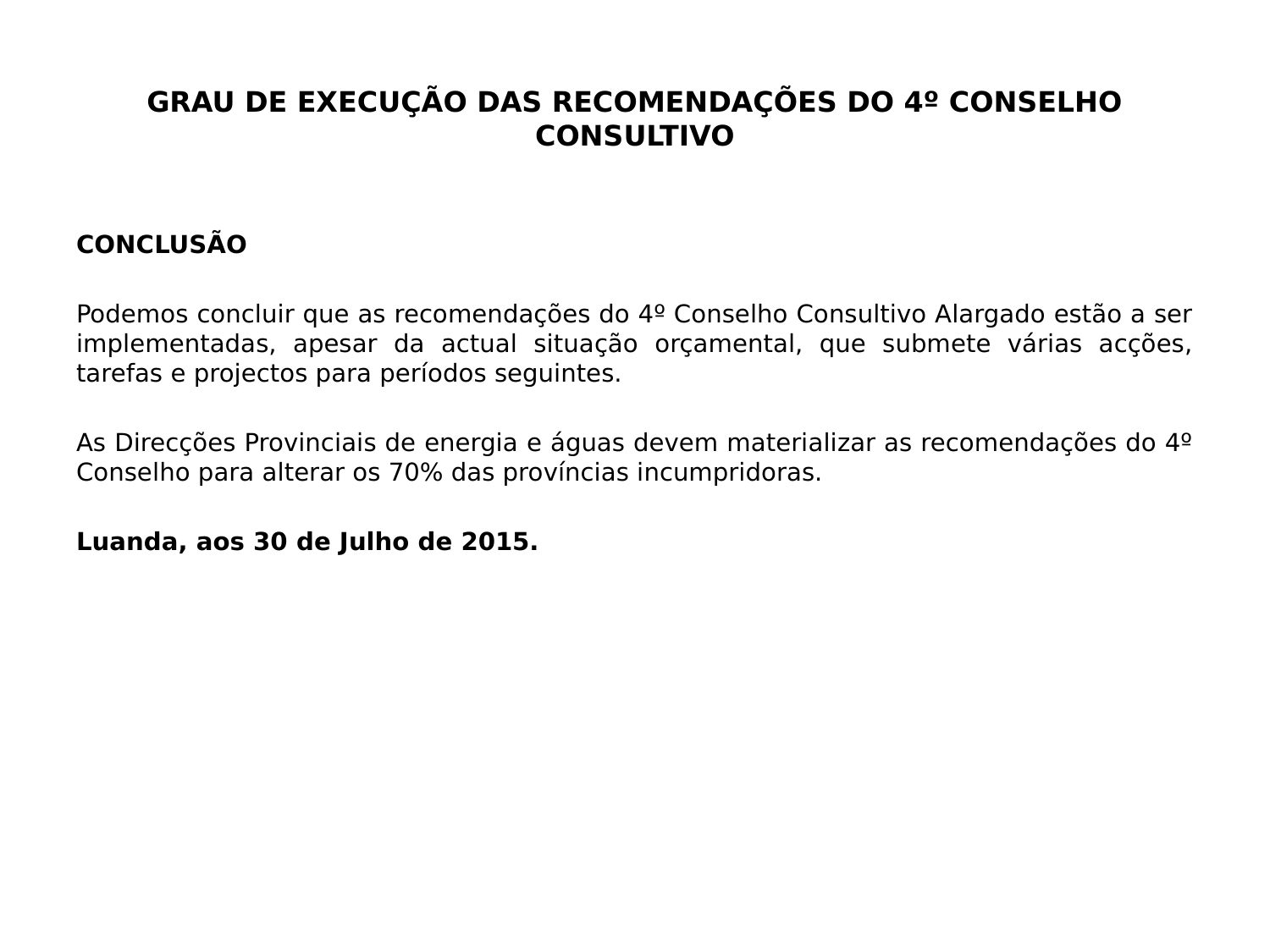

# GRAU DE EXECUÇÃO DAS RECOMENDAÇÕES DO 4º CONSELHO CONSULTIVO
CONCLUSÃO

Podemos concluir que as recomendações do 4º Conselho Consultivo Alargado estão a ser implementadas, apesar da actual situação orçamental, que submete várias acções, tarefas e projectos para períodos seguintes.

As Direcções Provinciais de energia e águas devem materializar as recomendações do 4º Conselho para alterar os 70% das províncias incumpridoras.

Luanda, aos 30 de Julho de 2015.